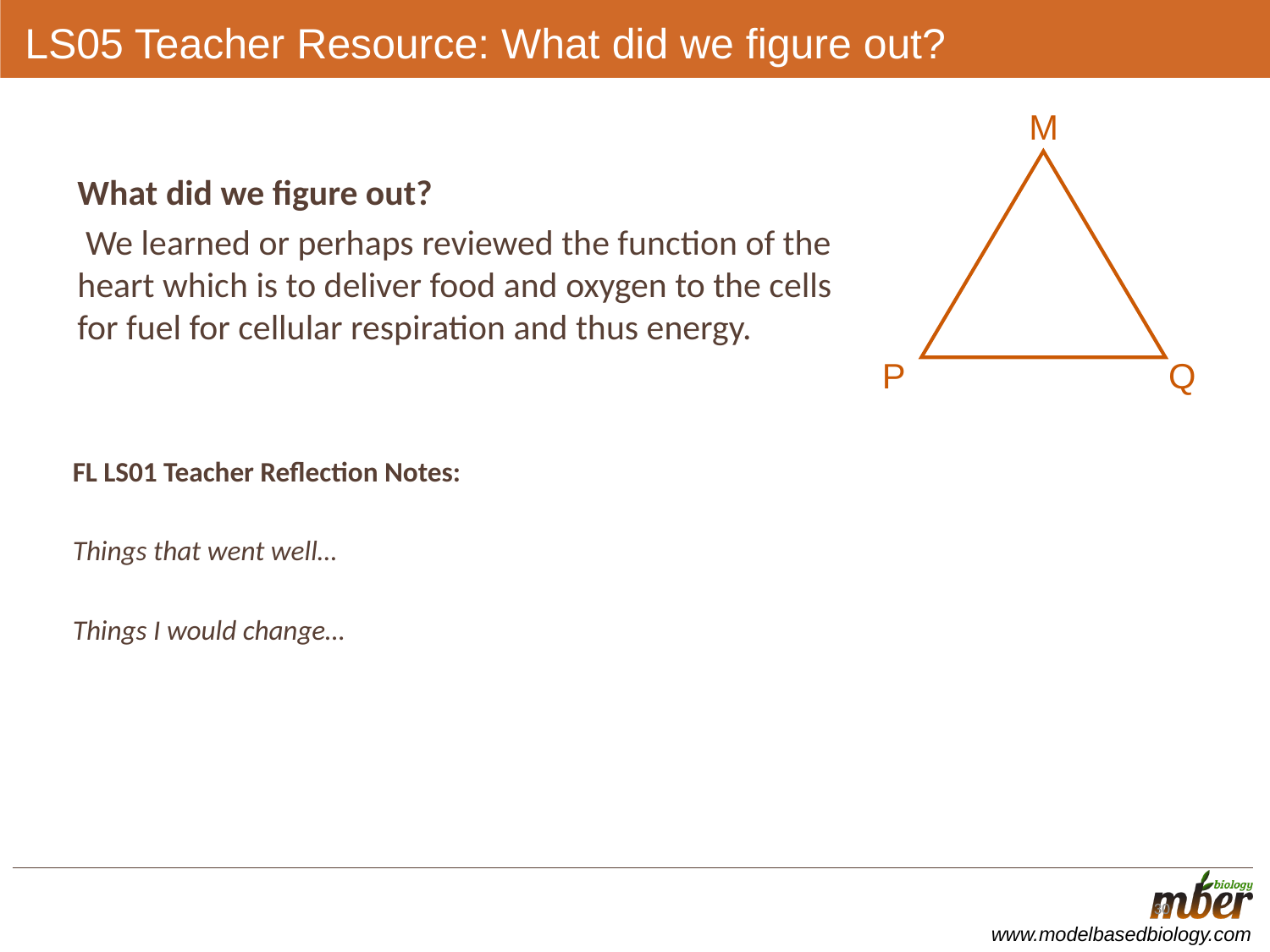

# LS05 Teacher Resource: What did we figure out?
M

Q
P
What did we figure out?
 We learned or perhaps reviewed the function of the heart which is to deliver food and oxygen to the cells for fuel for cellular respiration and thus energy.
FL LS01 Teacher Reflection Notes:

Things that went well…

Things I would change…

30
30